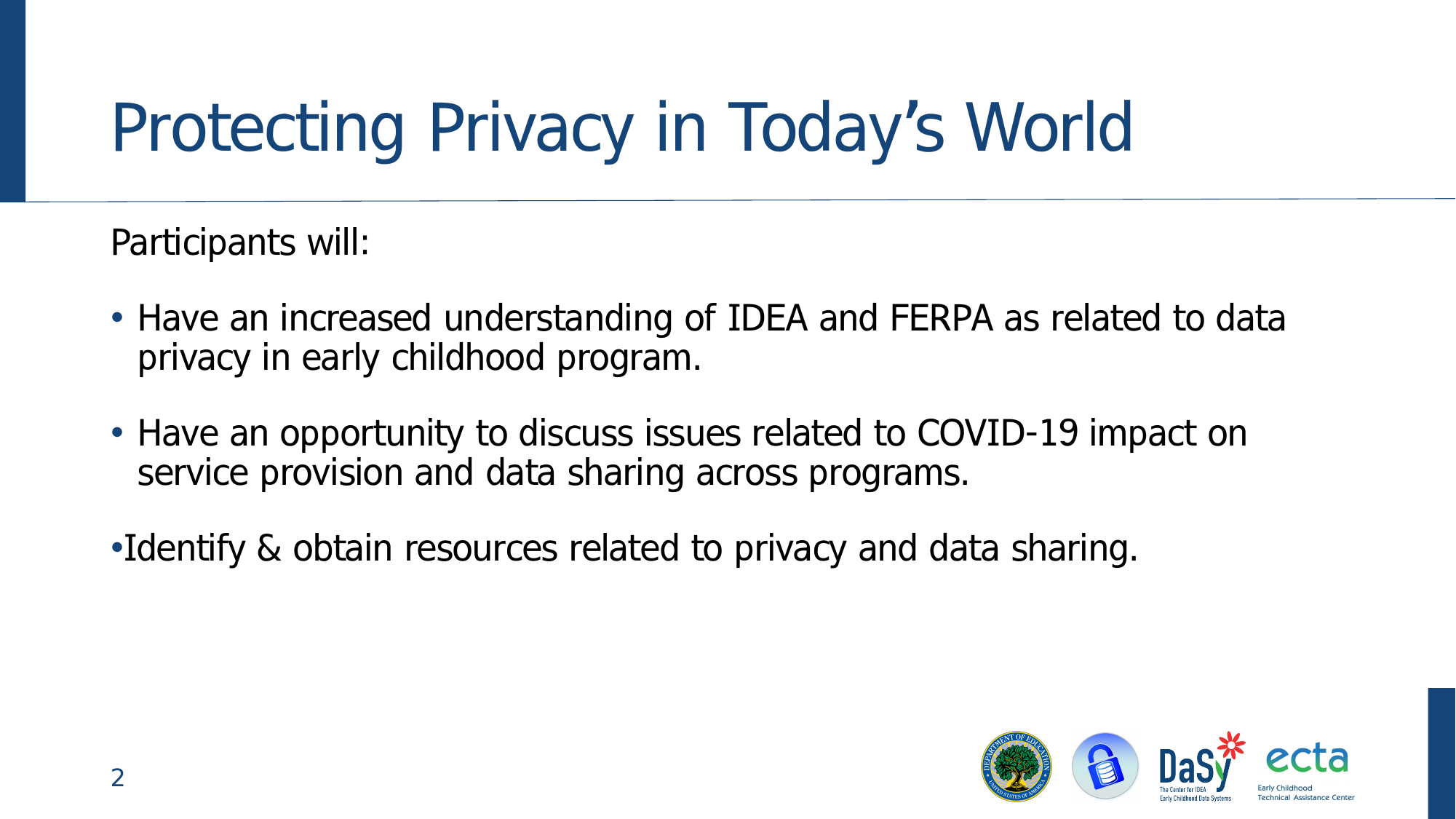

# Protecting Privacy in Today’s World
Participants will:
Have an increased understanding of IDEA and FERPA as related to data privacy in early childhood program.
Have an opportunity to discuss issues related to COVID-19 impact on service provision and data sharing across programs.
Identify & obtain resources related to privacy and data sharing.